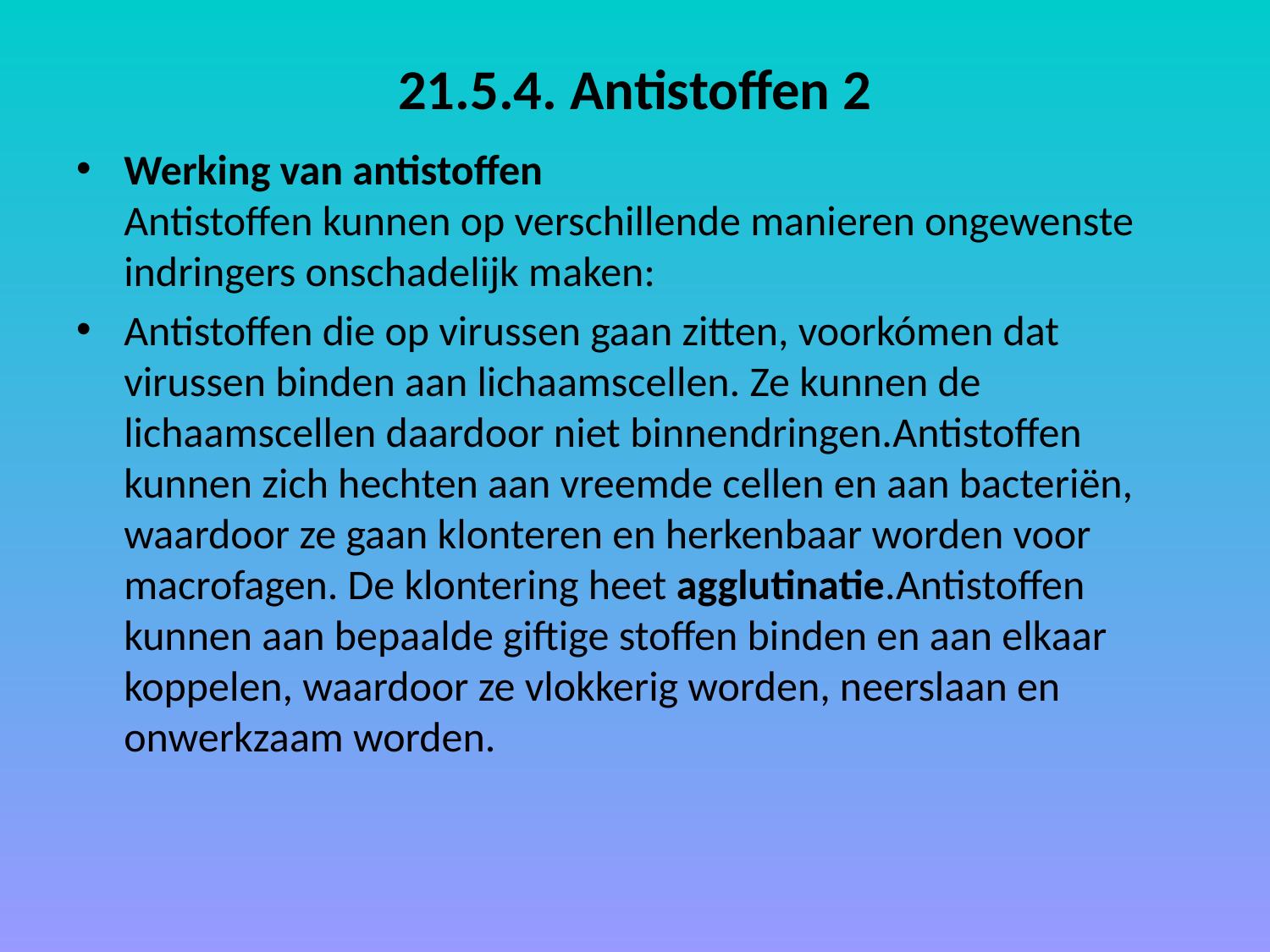

# 21.5.4. Antistoffen 2
Werking van antistoffen
Antistoffen kunnen op verschillende manieren ongewenste indringers onschadelijk maken:
Antistoffen die op virussen gaan zitten, voorkómen dat virussen binden aan lichaamscellen. Ze kunnen de lichaamscellen daardoor niet binnendringen.Antistoffen kunnen zich hechten aan vreemde cellen en aan bacteriën, waardoor ze gaan klonteren en herkenbaar worden voor macrofagen. De klontering heet agglutinatie.Antistoffen kunnen aan bepaalde giftige stoffen binden en aan elkaar koppelen, waardoor ze vlokkerig worden, neerslaan en onwerkzaam worden.